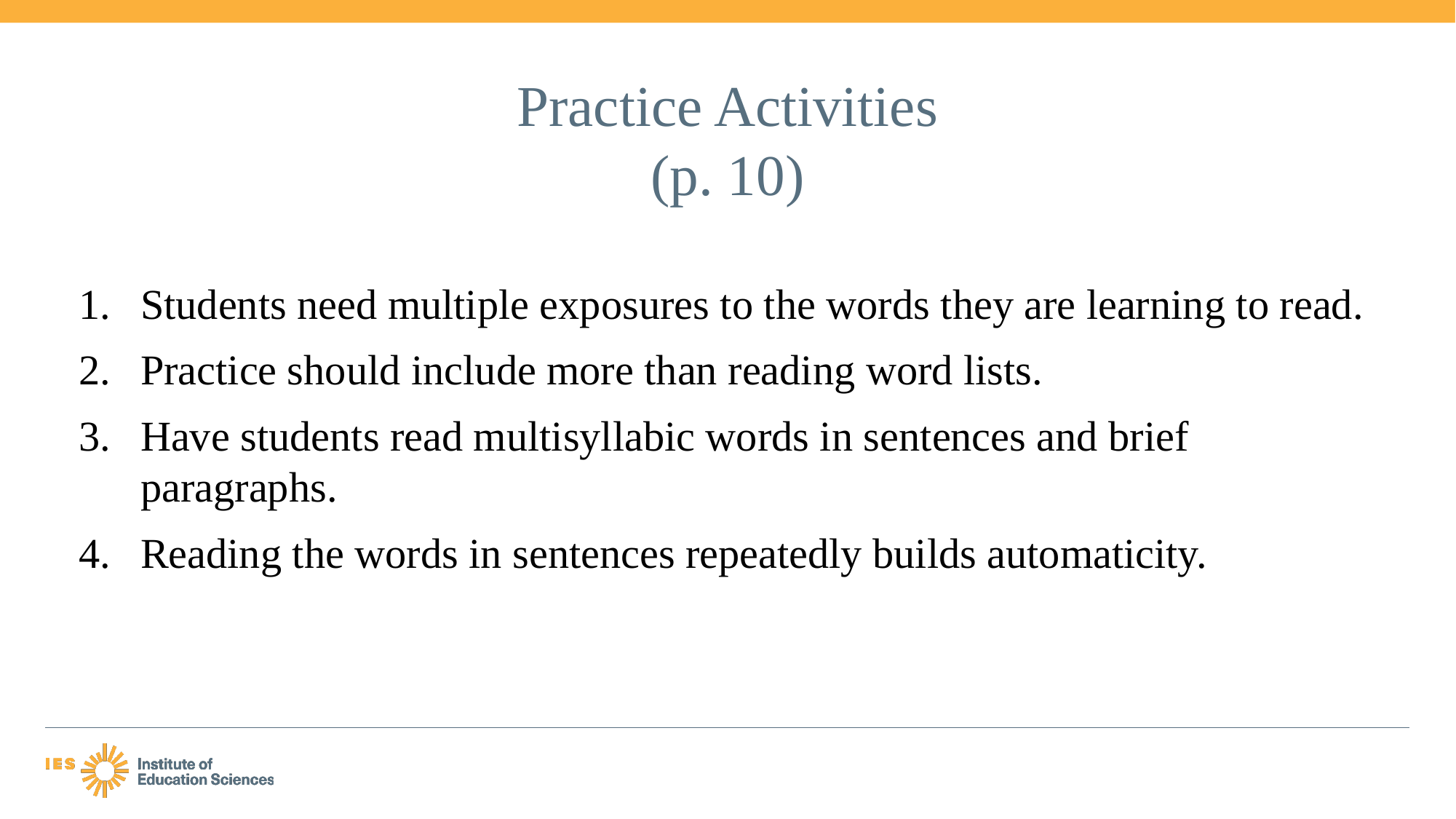

# Practice Activities (p. 10)
Students need multiple exposures to the words they are learning to read.
Practice should include more than reading word lists.
Have students read multisyllabic words in sentences and brief paragraphs.
Reading the words in sentences repeatedly builds automaticity.